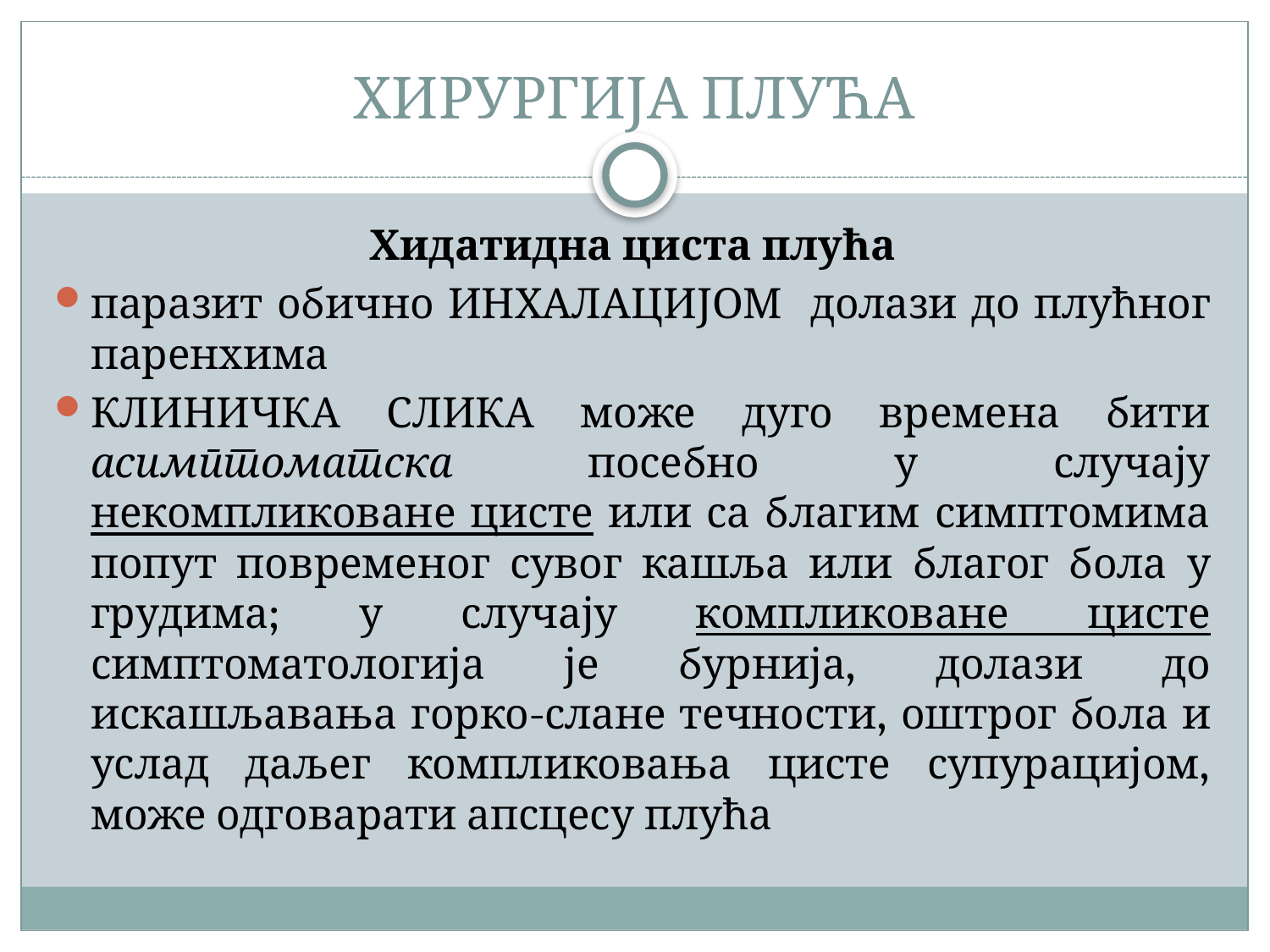

# ХИРУРГИЈА ПЛУЋА
Хидатидна циста плућа
паразит обично ИНХАЛАЦИЈОМ  долази до плућног паренхима
КЛИНИЧКА СЛИКА може дуго времена бити асимптоматска посебно у случају некомпликоване цисте или са благим симптомима попут повременог сувог кашља или благог бола у грудима; у случају компликоване цисте симптоматологија је бурнија, долази до искашљавања горко-слане течности, оштрог бола и услад даљег компликовања цисте супурацијом, може одговарати апсцесу плућа